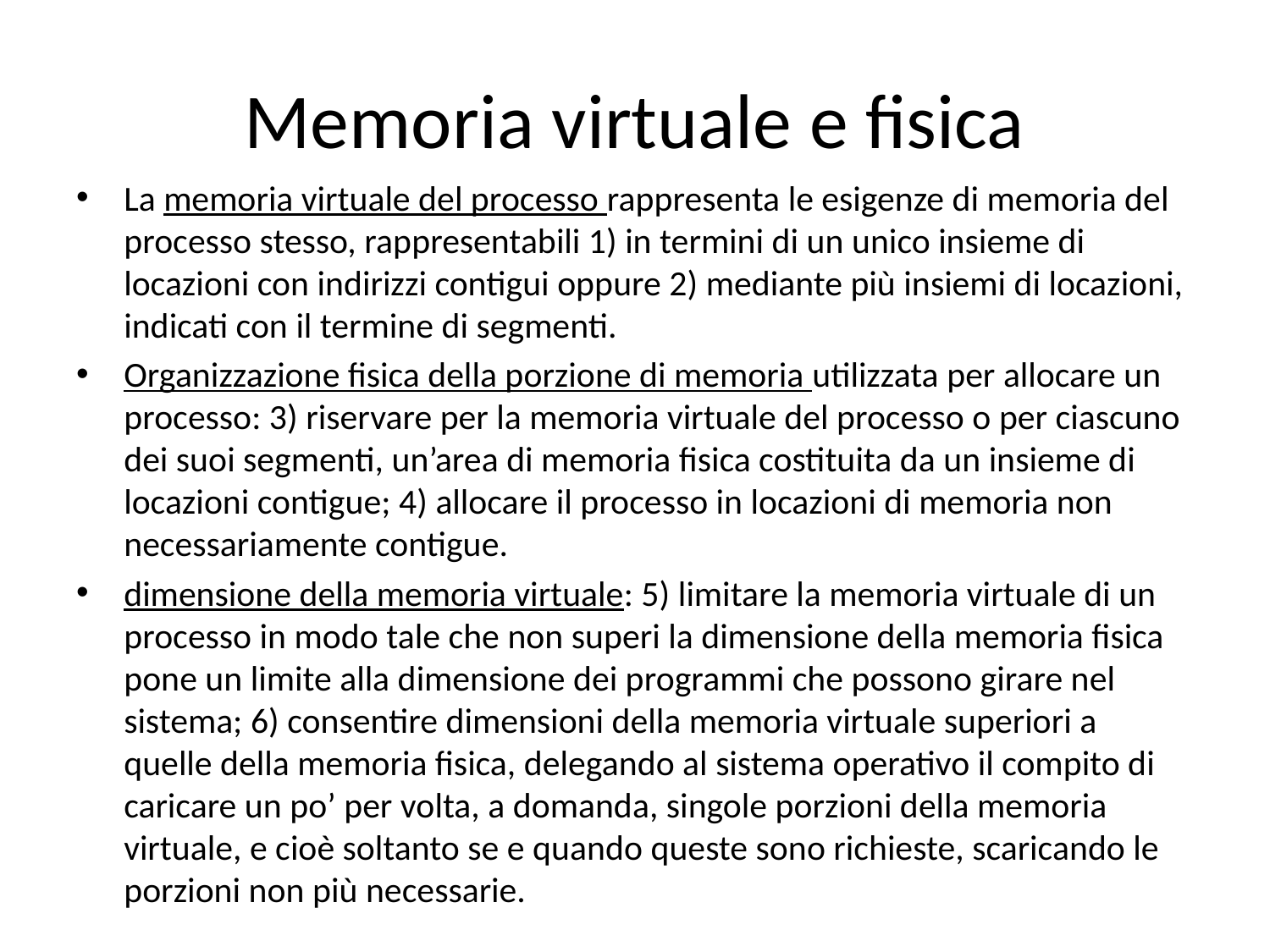

# Memoria virtuale e fisica
La memoria virtuale del processo rappresenta le esigenze di memoria del processo stesso, rappresentabili 1) in termini di un unico insieme di locazioni con indirizzi contigui oppure 2) mediante più insiemi di locazioni, indicati con il termine di segmenti.
Organizzazione fisica della porzione di memoria utilizzata per allocare un processo: 3) riservare per la memoria virtuale del processo o per ciascuno dei suoi segmenti, un’area di memoria fisica costituita da un insieme di locazioni contigue; 4) allocare il processo in locazioni di memoria non necessariamente contigue.
dimensione della memoria virtuale: 5) limitare la memoria virtuale di un processo in modo tale che non superi la dimensione della memoria fisica pone un limite alla dimensione dei programmi che possono girare nel sistema; 6) consentire dimensioni della memoria virtuale superiori a quelle della memoria fisica, delegando al sistema operativo il compito di caricare un po’ per volta, a domanda, singole porzioni della memoria virtuale, e cioè soltanto se e quando queste sono richieste, scaricando le porzioni non più necessarie.